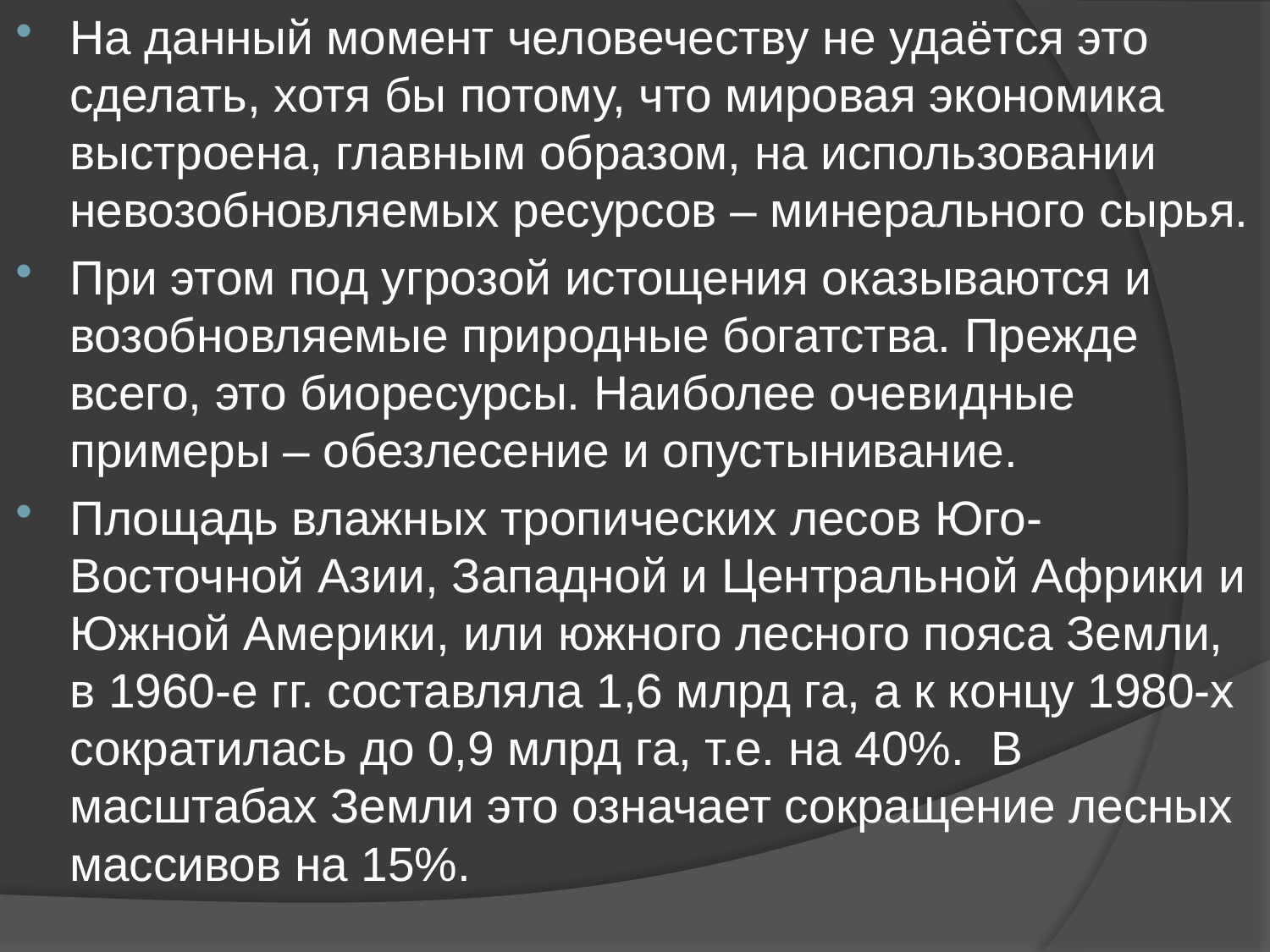

На данный момент человечеству не удаётся это сделать, хотя бы потому, что мировая экономика выстроена, главным образом, на использовании невозобновляемых ресурсов – минерального сырья.
При этом под угрозой истощения оказываются и возобновляемые природные богатства. Прежде всего, это биоресурсы. Наиболее очевидные примеры – обезлесение и опустынивание.
Площадь влажных тропических лесов Юго-Восточной Азии, Западной и Центральной Африки и Южной Америки, или южного лесного пояса Земли, в 1960-е гг. составляла 1,6 млрд га, а к концу 1980-х сократилась до 0,9 млрд га, т.е. на 40%.  В масштабах Земли это означает сокращение лесных массивов на 15%.